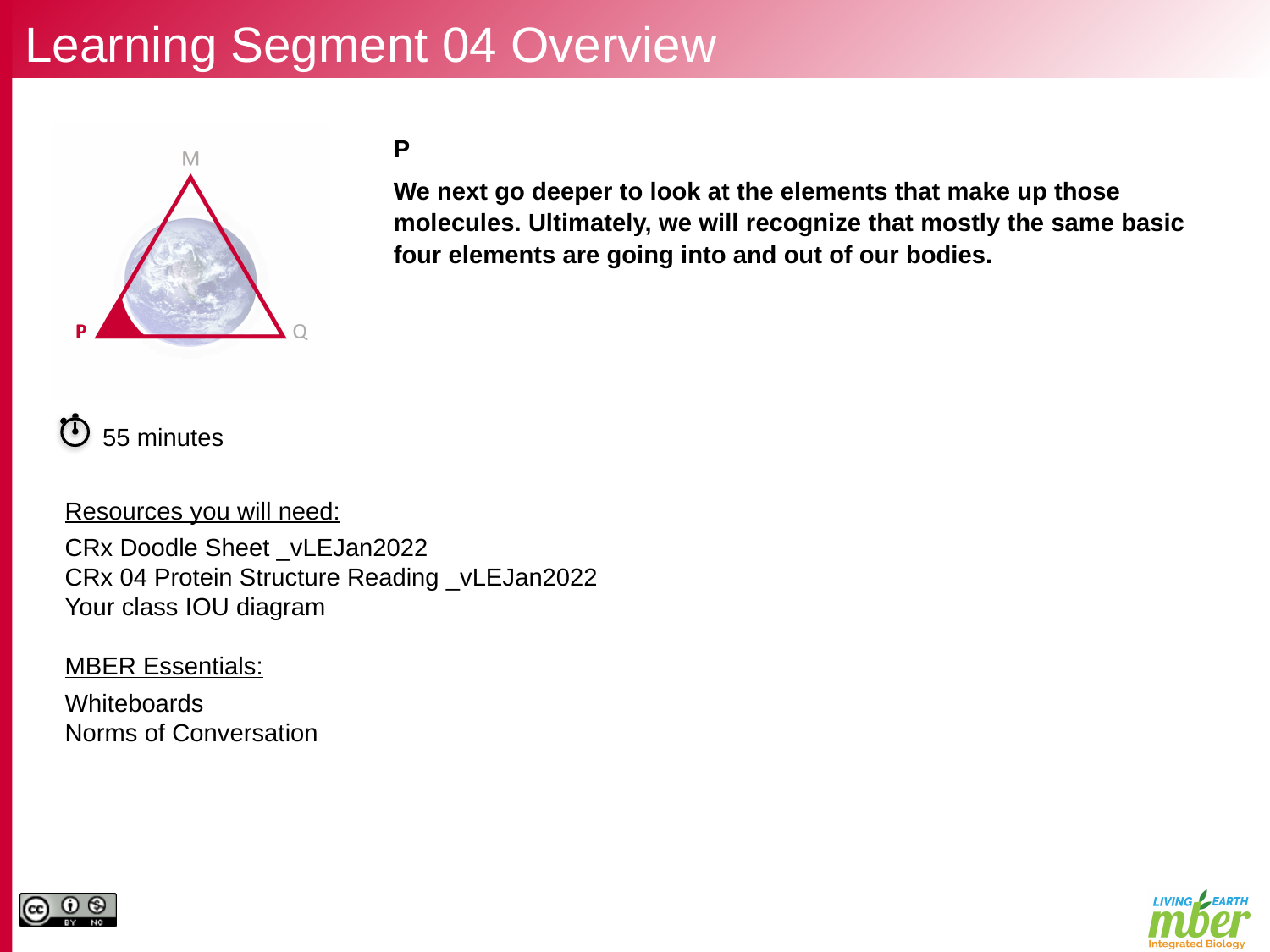

# Learning Segment 04 Overview
P
We next go deeper to look at the elements that make up those molecules. Ultimately, we will recognize that mostly the same basic four elements are going into and out of our bodies.

55 minutes
Resources you will need:
CRx Doodle Sheet _vLEJan2022
CRx 04 Protein Structure Reading _vLEJan2022
Your class IOU diagram

MBER Essentials:
Whiteboards
Norms of Conversation